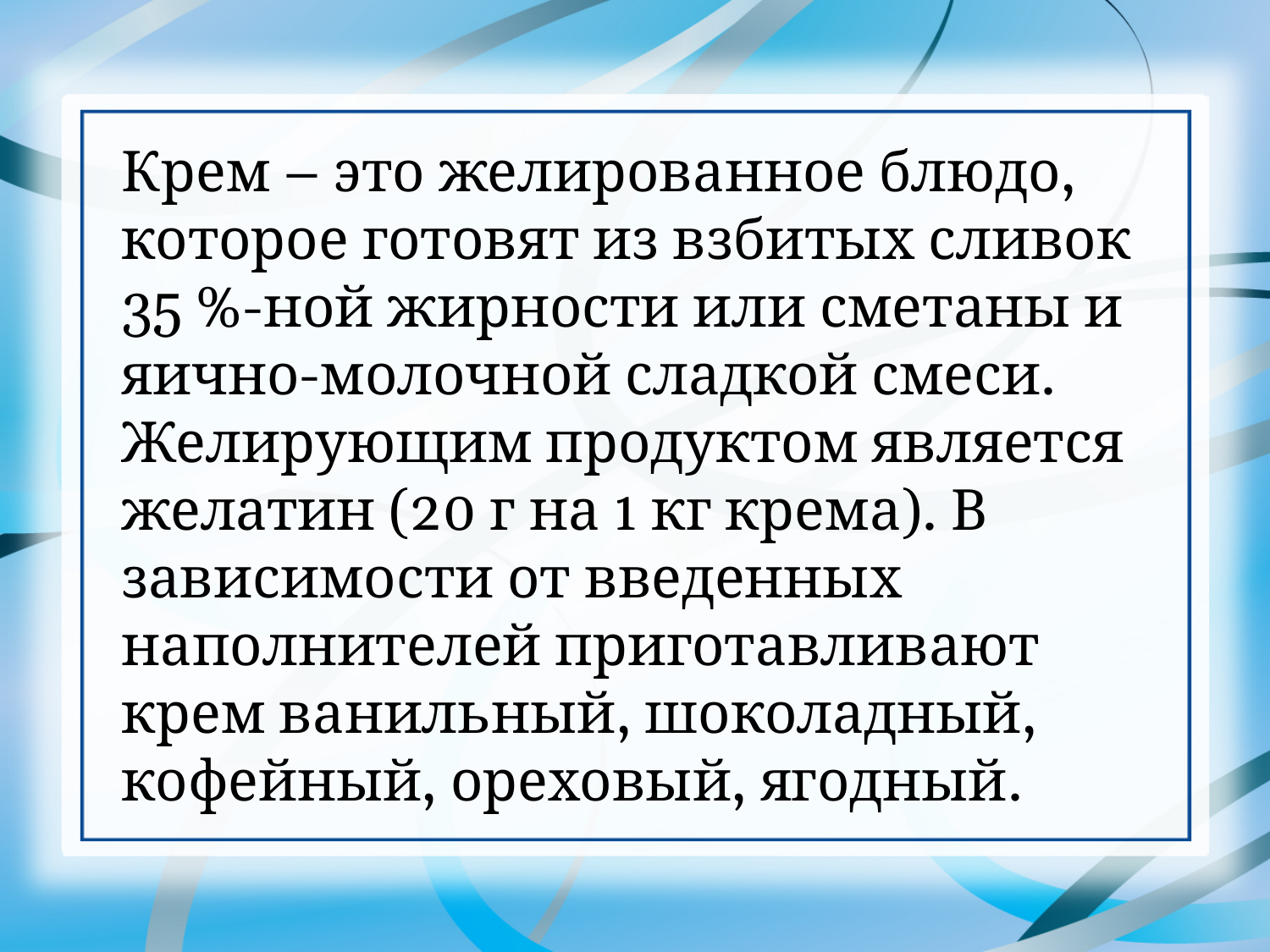

Крем – это желированное блюдо, которое готовят из взбитых сливок 35 %-ной жирности или сметаны и яично-молочной сладкой смеси. Желирующим продуктом является желатин (20 г на 1 кг крема). В зависимости от введенных наполнителей приготавливают крем ванильный, шоколадный, кофейный, ореховый, ягодный.